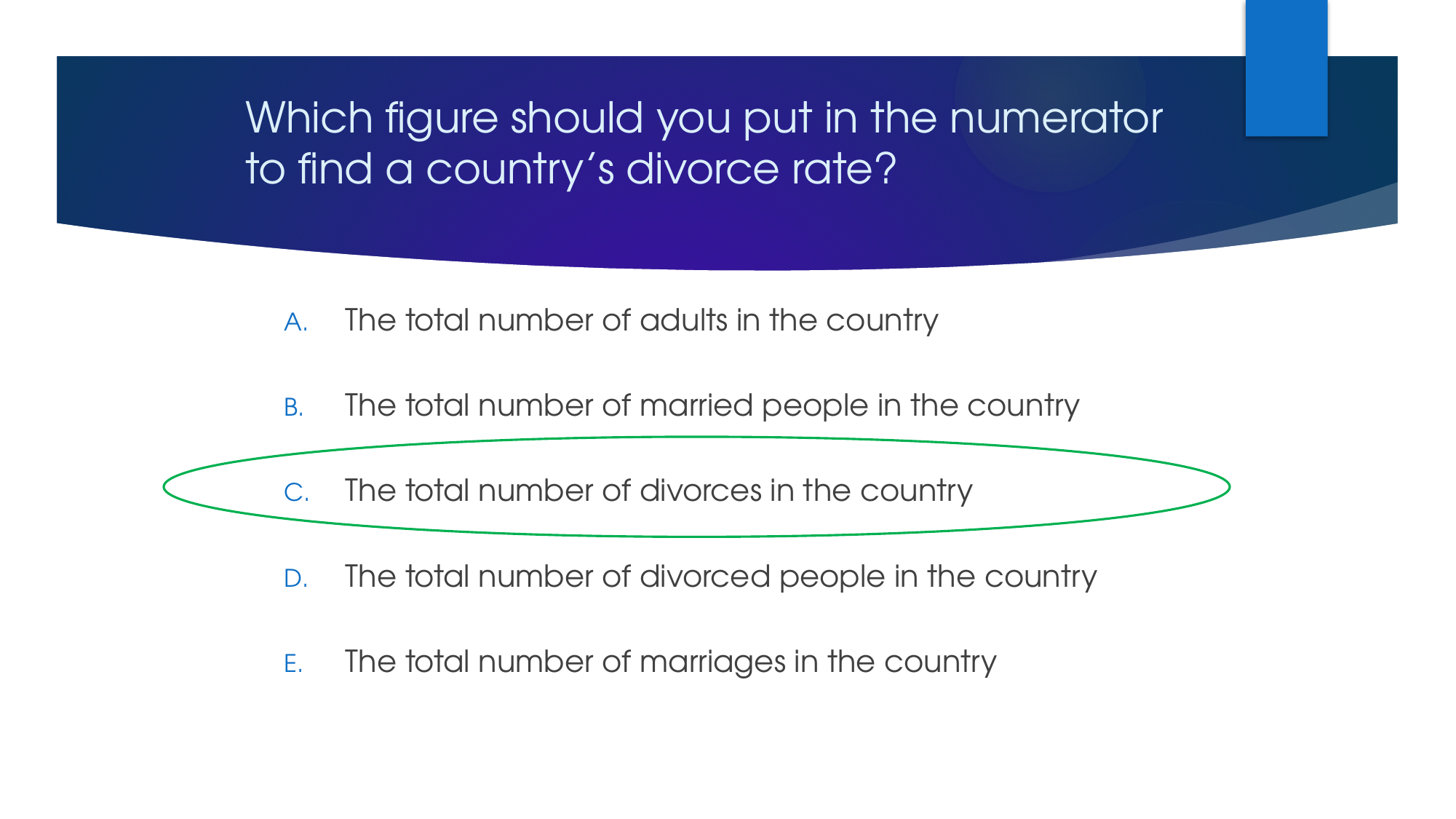

# Which figure should you put in the numerator to find a country’s divorce rate?
The total number of adults in the country
The total number of married people in the country
The total number of divorces in the country
The total number of divorced people in the country
The total number of marriages in the country